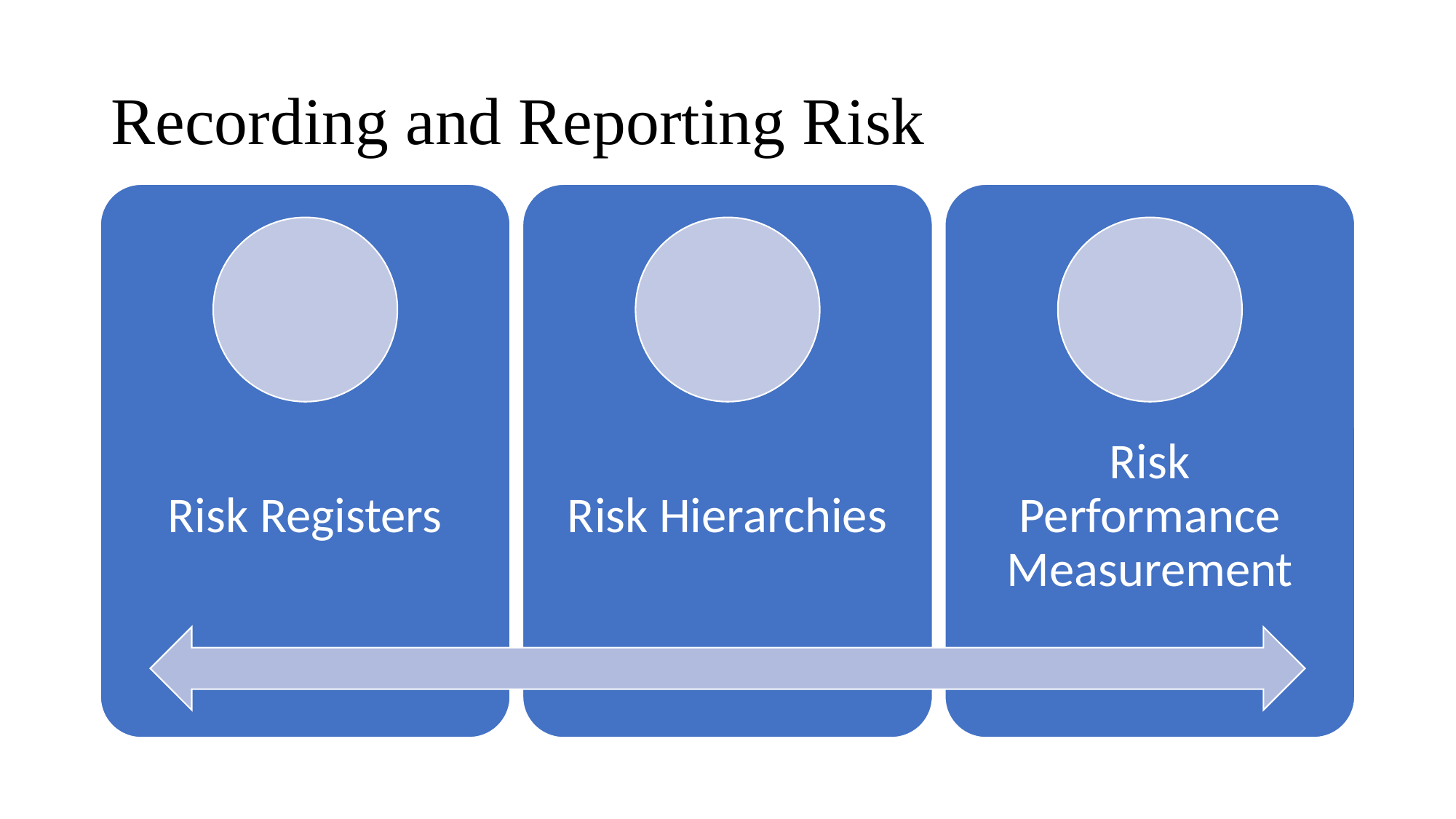

# Recording and Reporting Risk
Risk Registers
Risk Hierarchies
Risk Performance Measurement